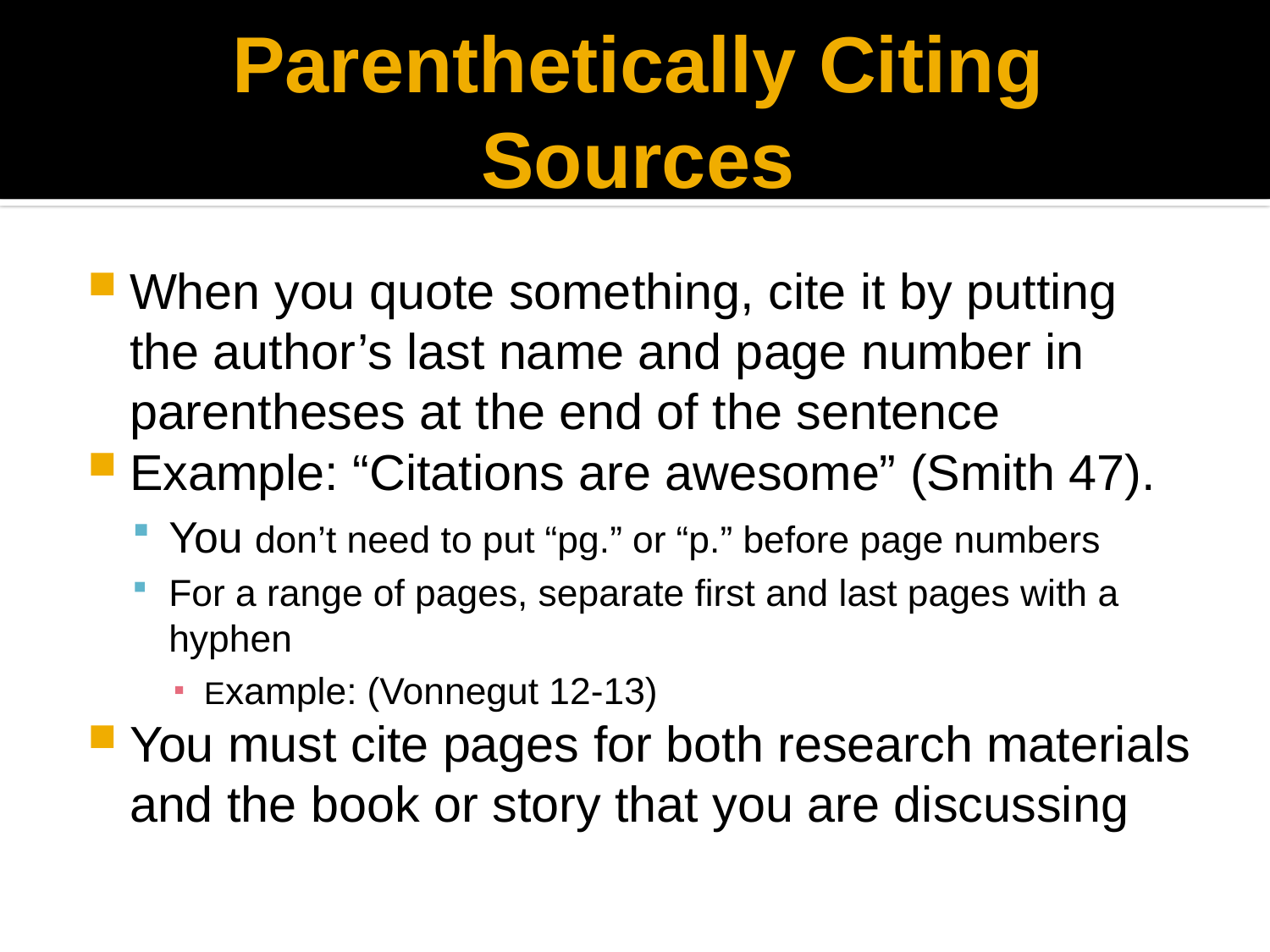

# Parenthetically Citing Sources
When you quote something, cite it by putting the author’s last name and page number in parentheses at the end of the sentence
Example: “Citations are awesome” (Smith 47).
You don’t need to put “pg.” or “p.” before page numbers
For a range of pages, separate first and last pages with a hyphen
Example: (Vonnegut 12-13)
You must cite pages for both research materials and the book or story that you are discussing